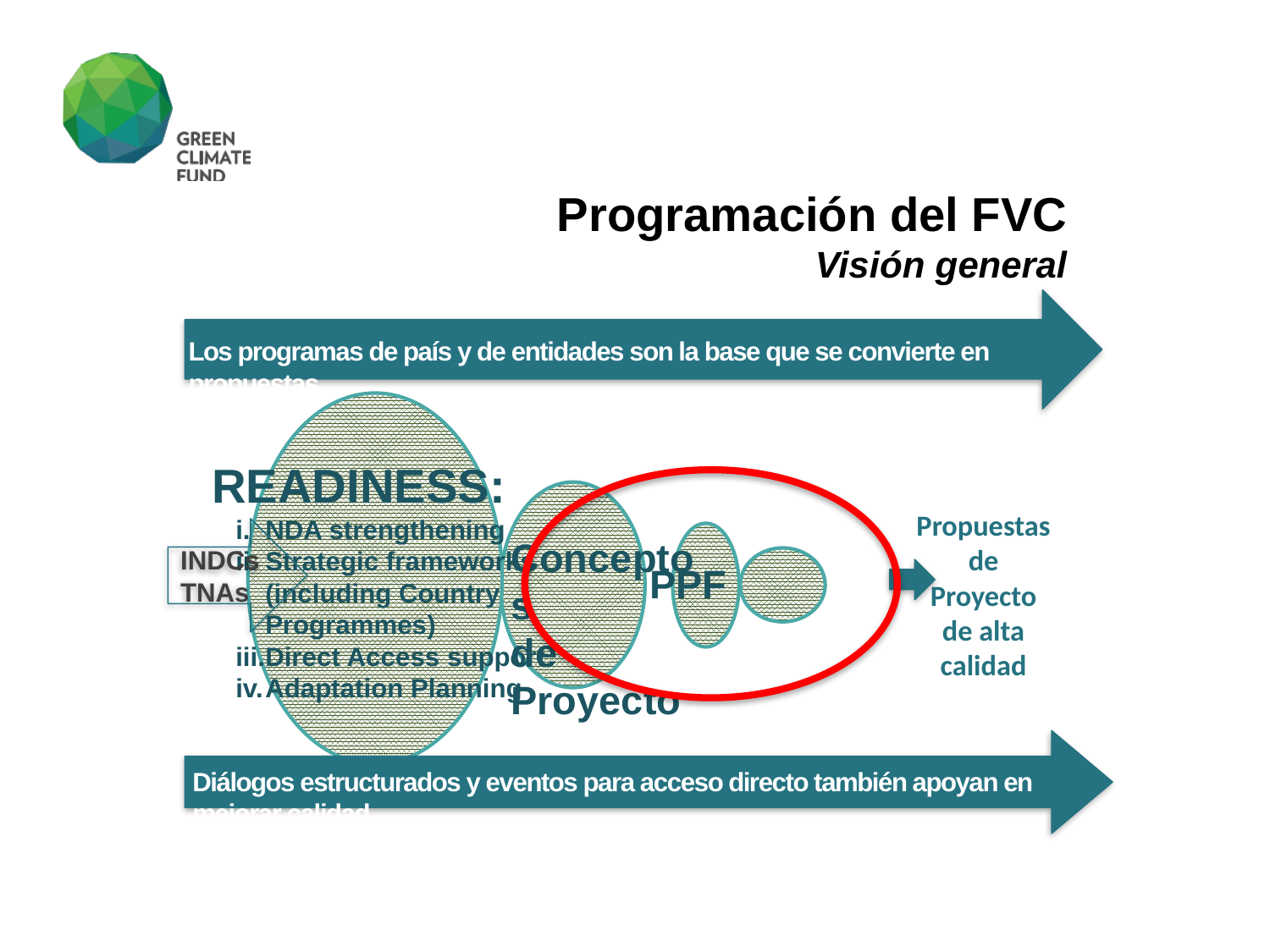

Programación del FVC
Visión general

Los programas de país y de entidades son la base que se convierte en propuestas

READINESS:
NDA strengthening
Strategic frameworks (including Country Programmes)
Direct Access support
Adaptation Planning
Propuestas de Proyecto de alta calidad
INDCs
TNAs
Conceptos
de Proyecto
PPF

Diálogos estructurados y eventos para acceso directo también apoyan en mejorar calidad